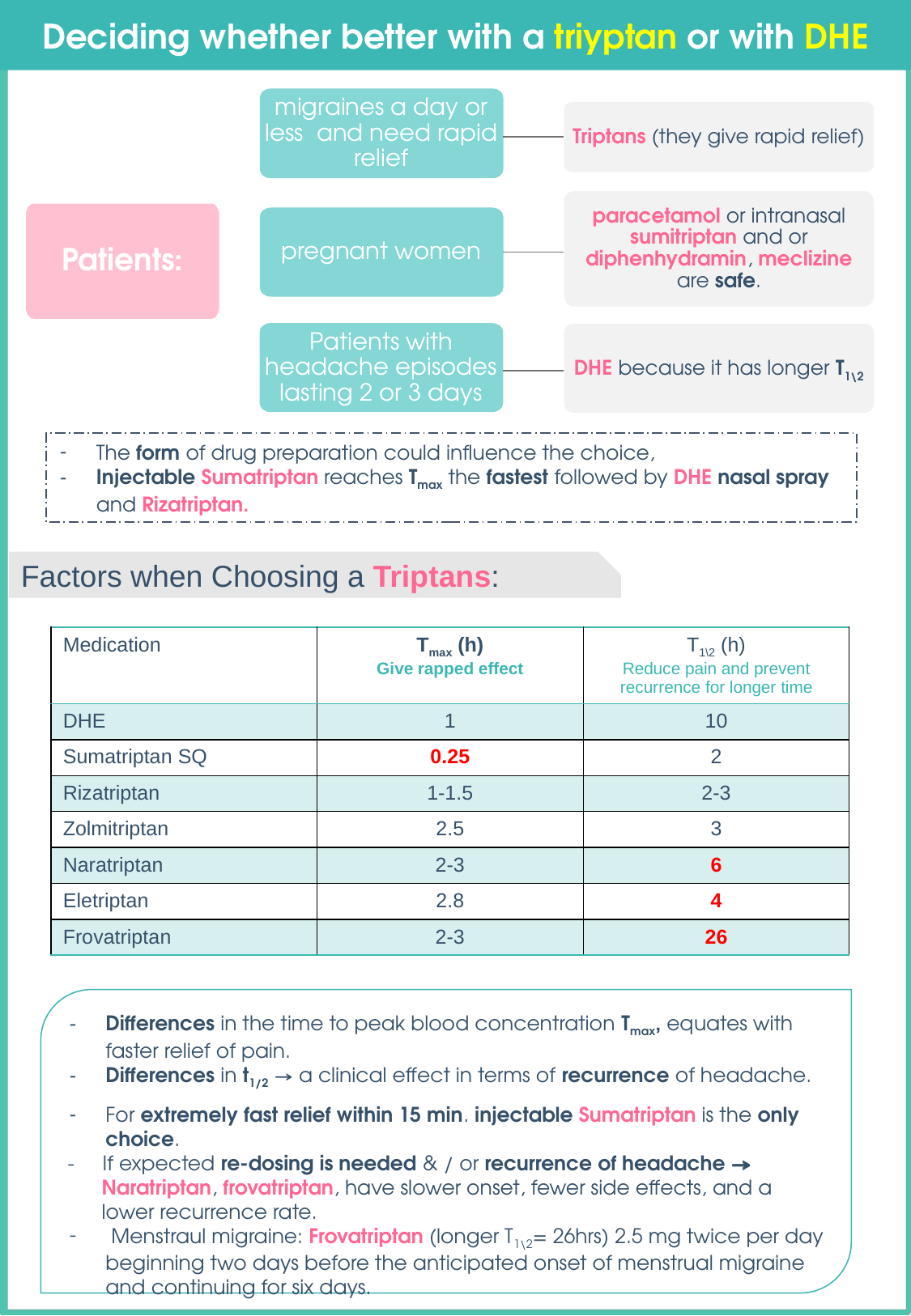

Deciding whether better with a triyptan or with DHE
migraines a day or less  and need rapid relief
Triptans (they give rapid relief)

paracetamol or intranasal sumitriptan and or diphenhydramin, meclizine are safe.
Patients:
pregnant women

Patients with headache episodes lasting 2 or 3 days
DHE because it has longer T1\2

The form of drug preparation could influence the choice,
Injectable Sumatriptan reaches Tmax the fastest followed by DHE nasal spray and Rizatriptan.
Factors when Choosing a Triptans:
| Medication | Tmax (h) Give rapped effect | T1\2 (h) Reduce pain and prevent recurrence for longer time |
| --- | --- | --- |
| DHE | 1 | 10 |
| Sumatriptan SQ | 0.25 | 2 |
| Rizatriptan | 1-1.5 | 2-3 |
| Zolmitriptan | 2.5 | 3 |
| Naratriptan | 2-3 | 6 |
| Eletriptan | 2.8 | 4 |
| Frovatriptan | 2-3 | 26 |
Differences in the time to peak blood concentration Tmax, equates with faster relief of pain.
Differences in t1/2 → a clinical effect in terms of recurrence of headache.

For extremely fast relief within 15 min. injectable Sumatriptan is the only choice.
-     If expected re-dosing is needed & / or recurrence of headache →
      Naratriptan, frovatriptan, have slower onset, fewer side effects, and a
      lower recurrence rate.
 Menstraul migraine: Frovatriptan (longer T1\2= 26hrs) 2.5 mg twice per day beginning two days before the anticipated onset of menstrual migraine and continuing for six days.